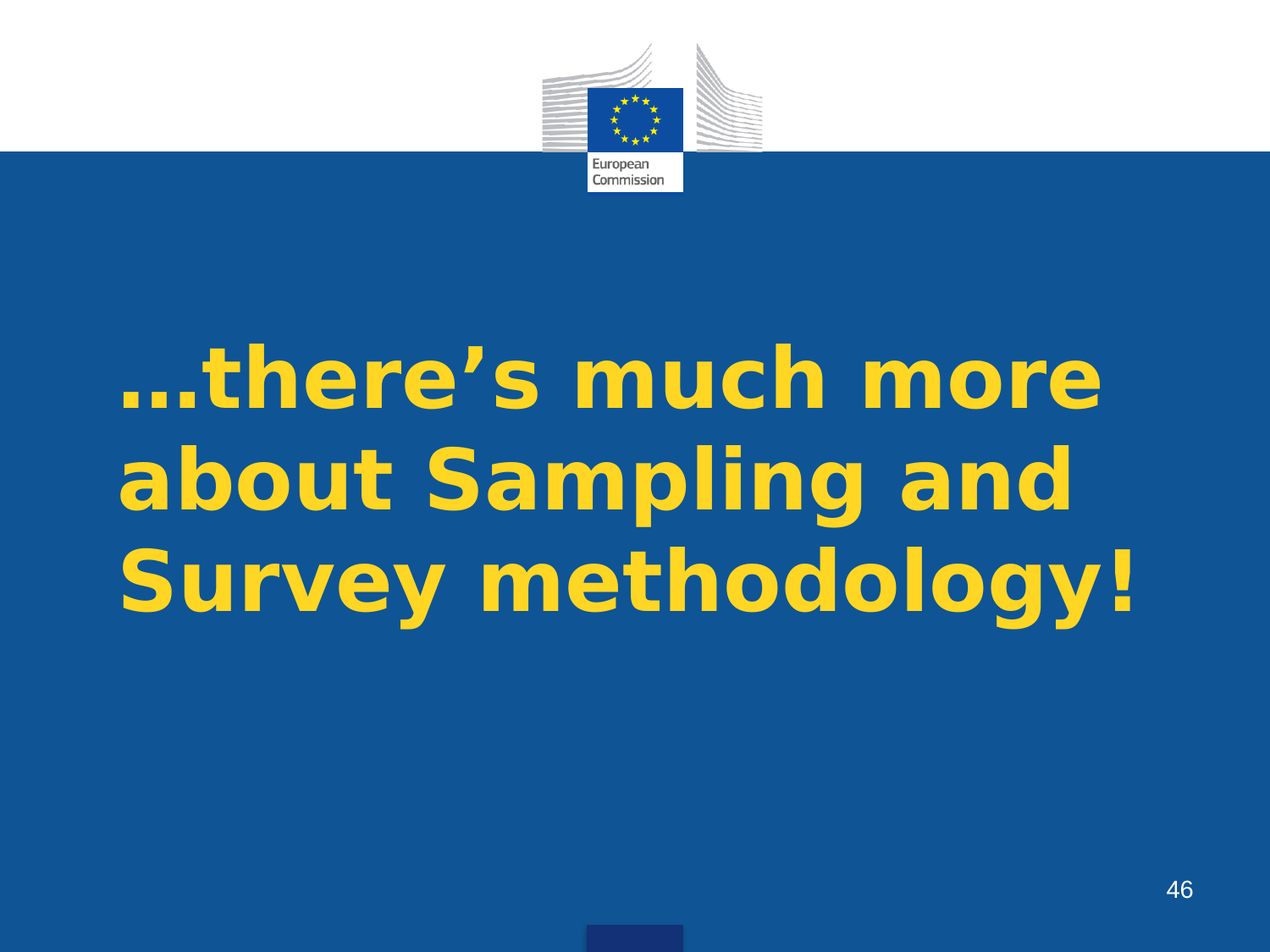

# …there’s much more about Sampling and Survey methodology!
46